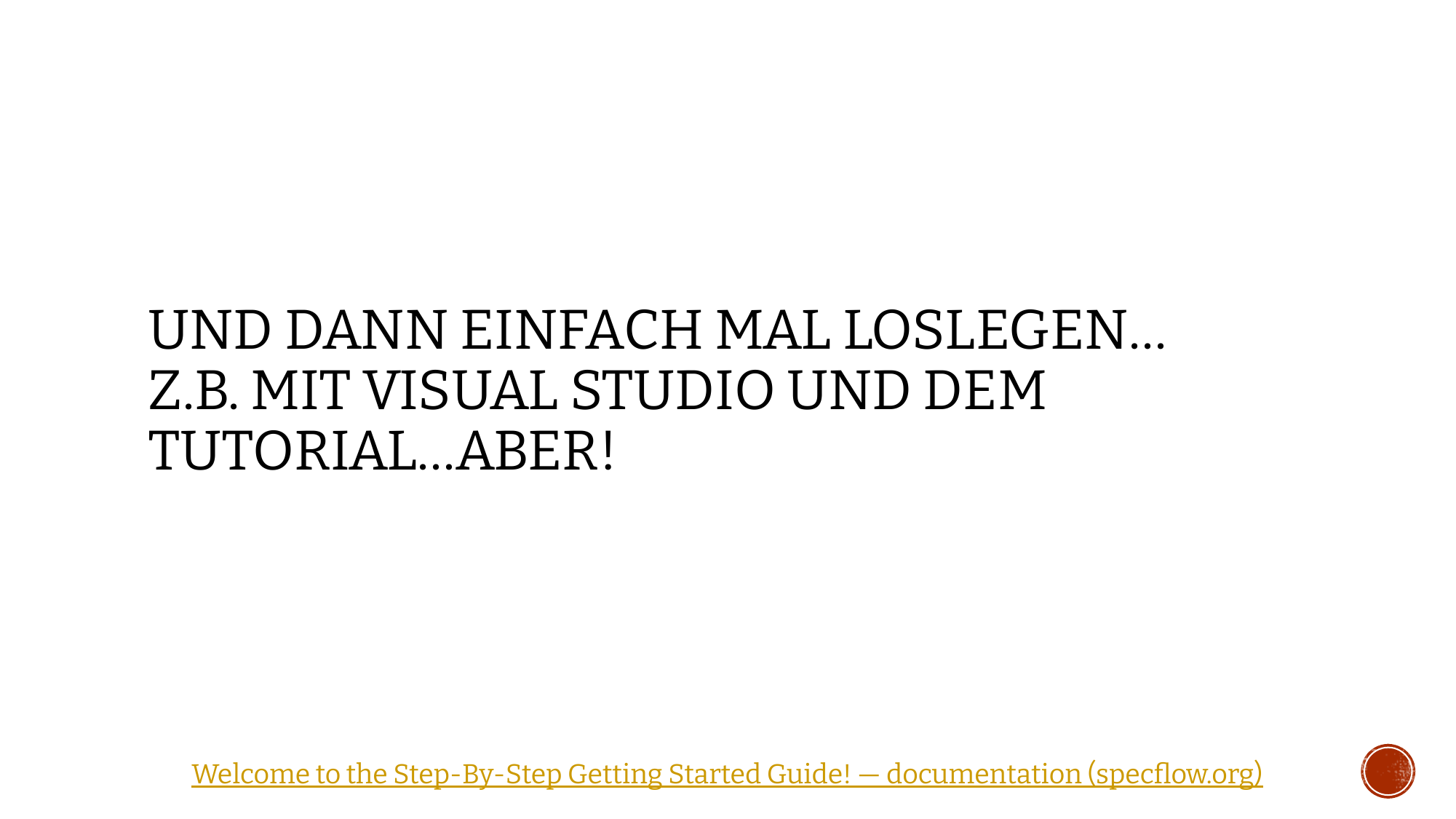

# Und dann einfach mal loslegen… z.B. mit Visual Studio und dem Tutorial…ABER!
Welcome to the Step-By-Step Getting Started Guide! — documentation (specflow.org)